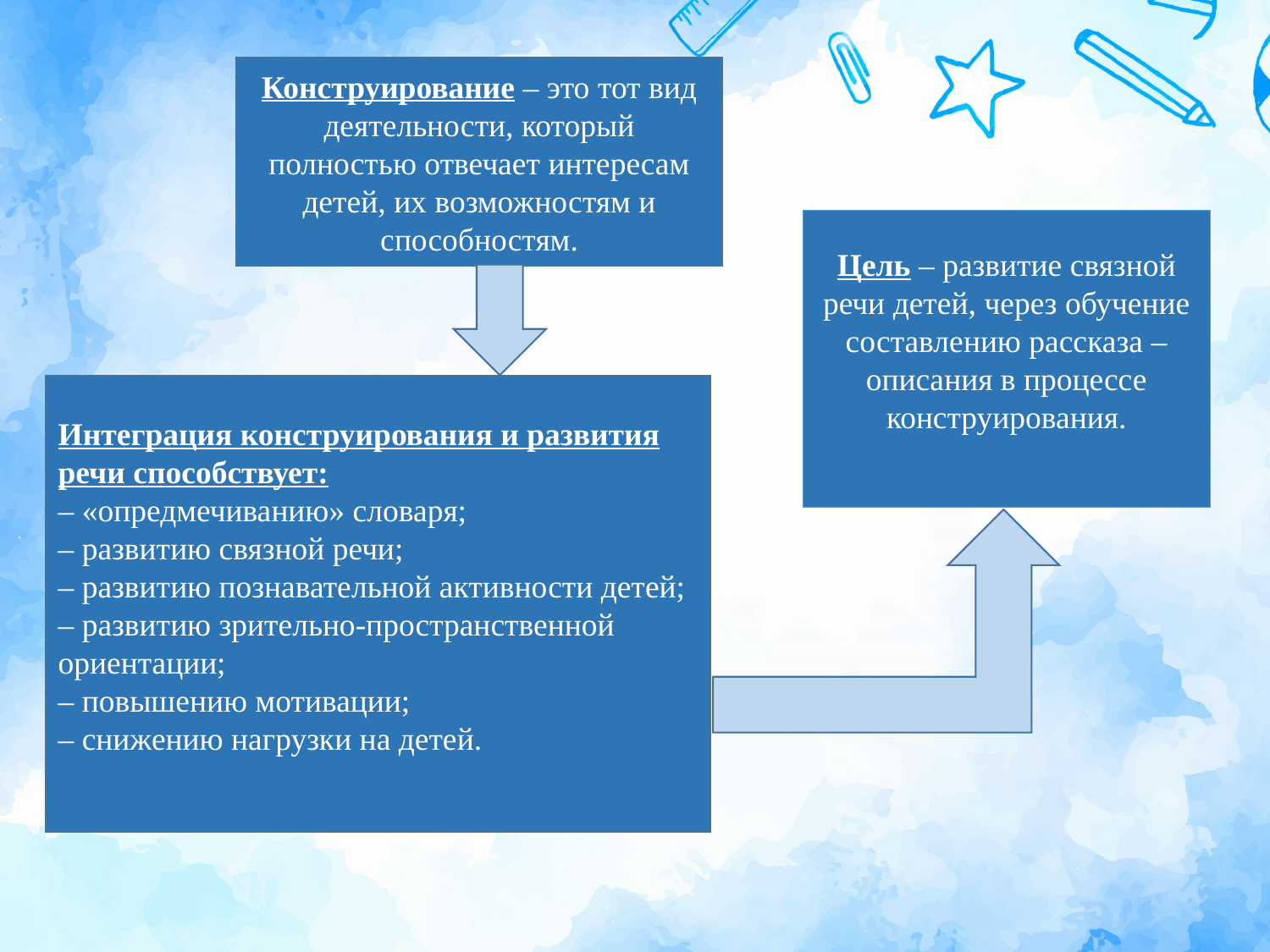

Конструирование – это тот вид деятельности, который полностью отвечает интересам детей, их возможностям и способностям.
Цель – развитие связной речи детей, через обучение составлению рассказа – описания в процессе конструирования.

Интеграция конструирования и развития речи способствует:
– «опредмечиванию» словаря;
– развитию связной речи;
– развитию познавательной активности детей;
– развитию зрительно-пространственной ориентации;
– повышению мотивации;
– снижению нагрузки на детей.